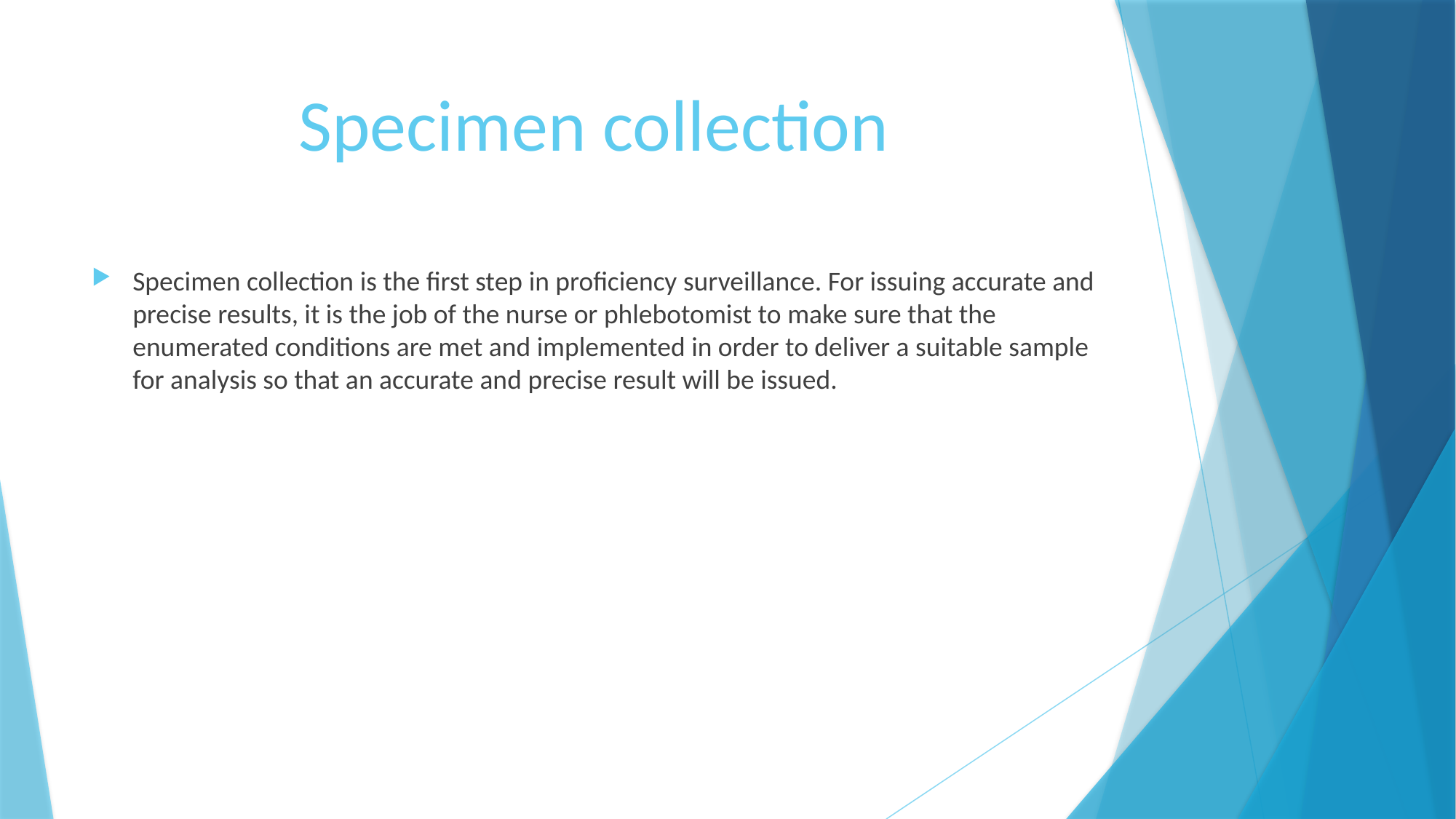

# Specimen collection
Specimen collection is the first step in proficiency surveillance. For issuing accurate and precise results, it is the job of the nurse or phlebotomist to make sure that the enumerated conditions are met and implemented in order to deliver a suitable sample for analysis so that an accurate and precise result will be issued.